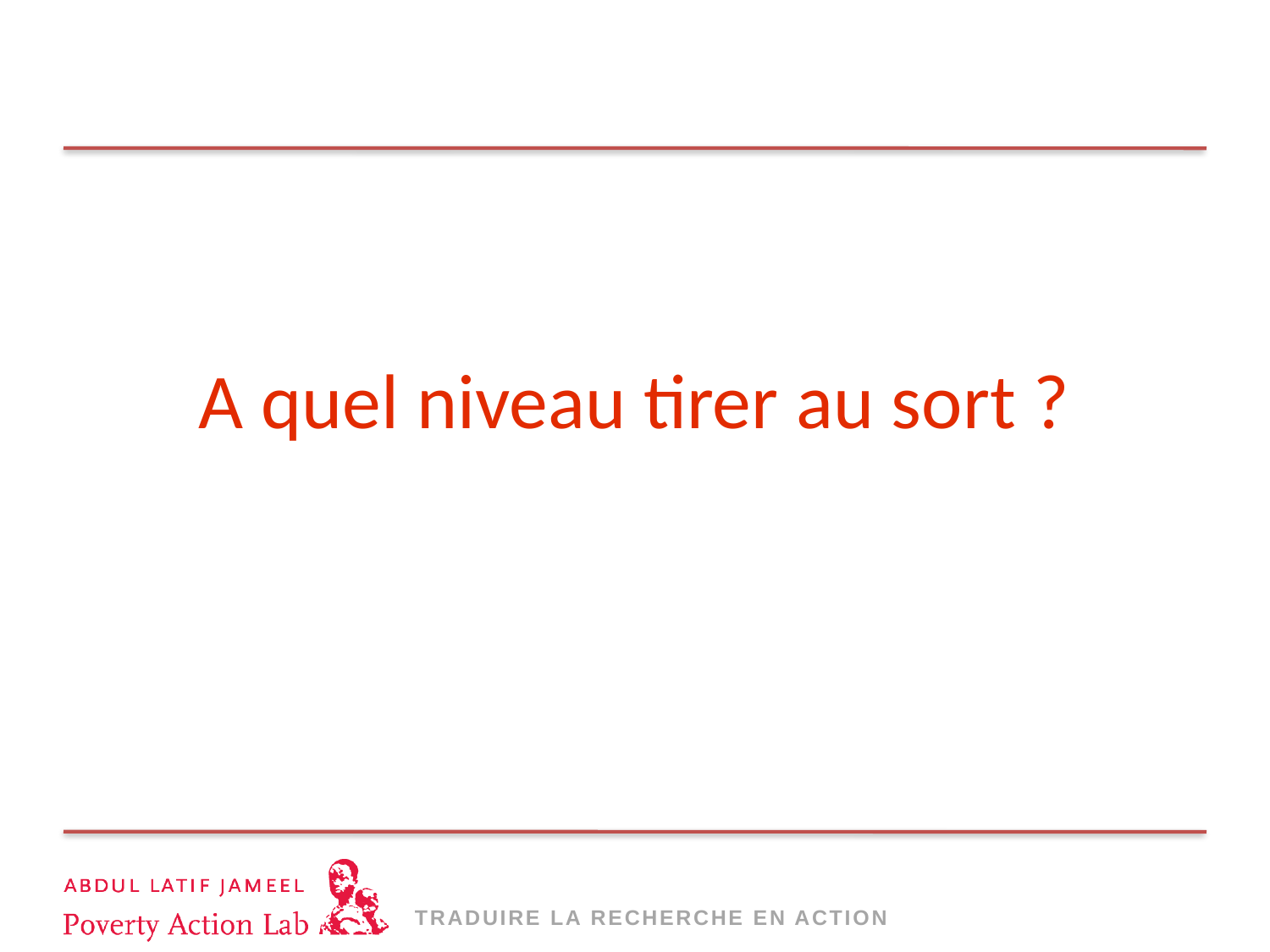

A quel niveau tirer au sort ?